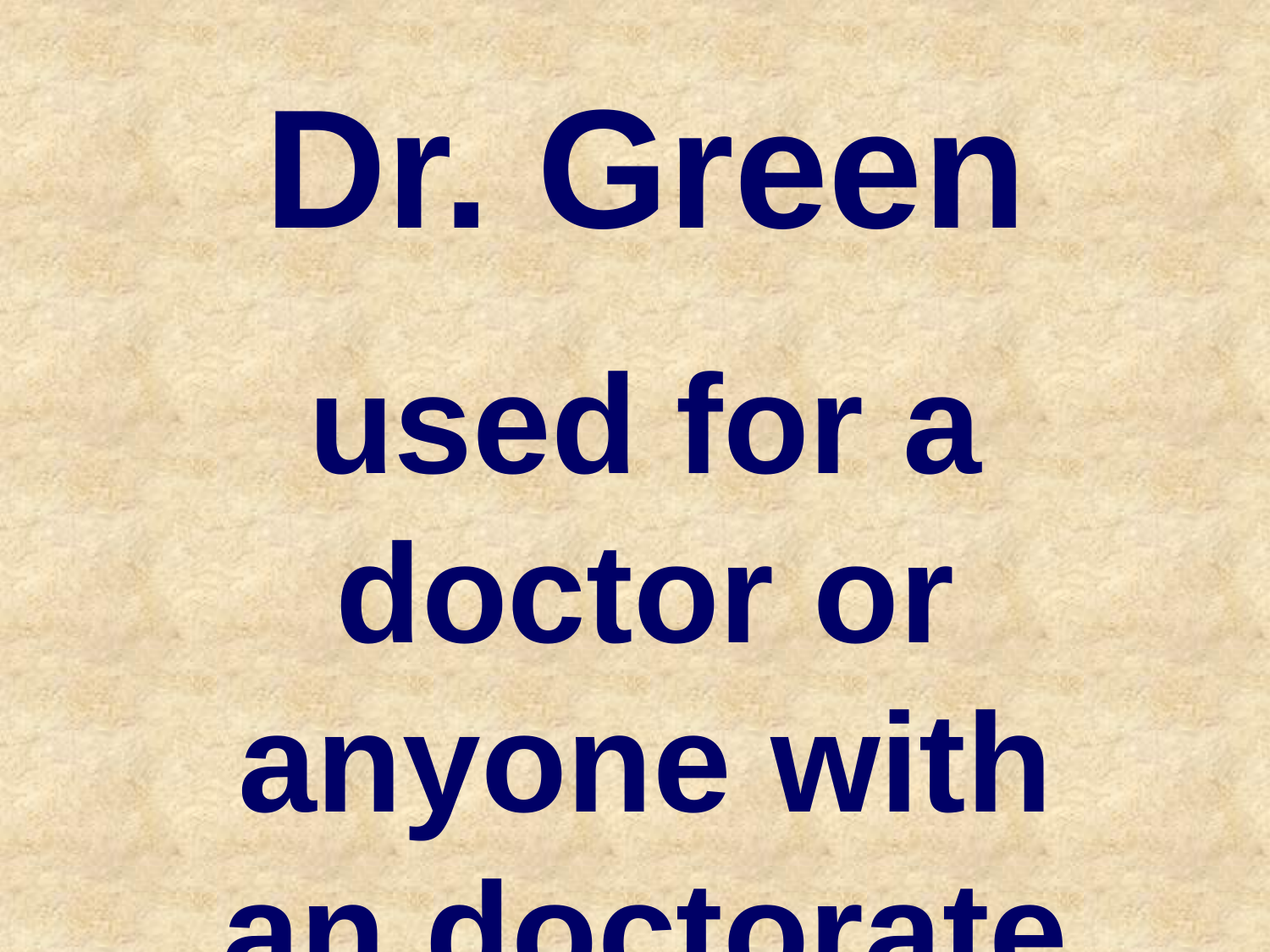

Dr. Green
used for a doctor or anyone with an doctorate degree